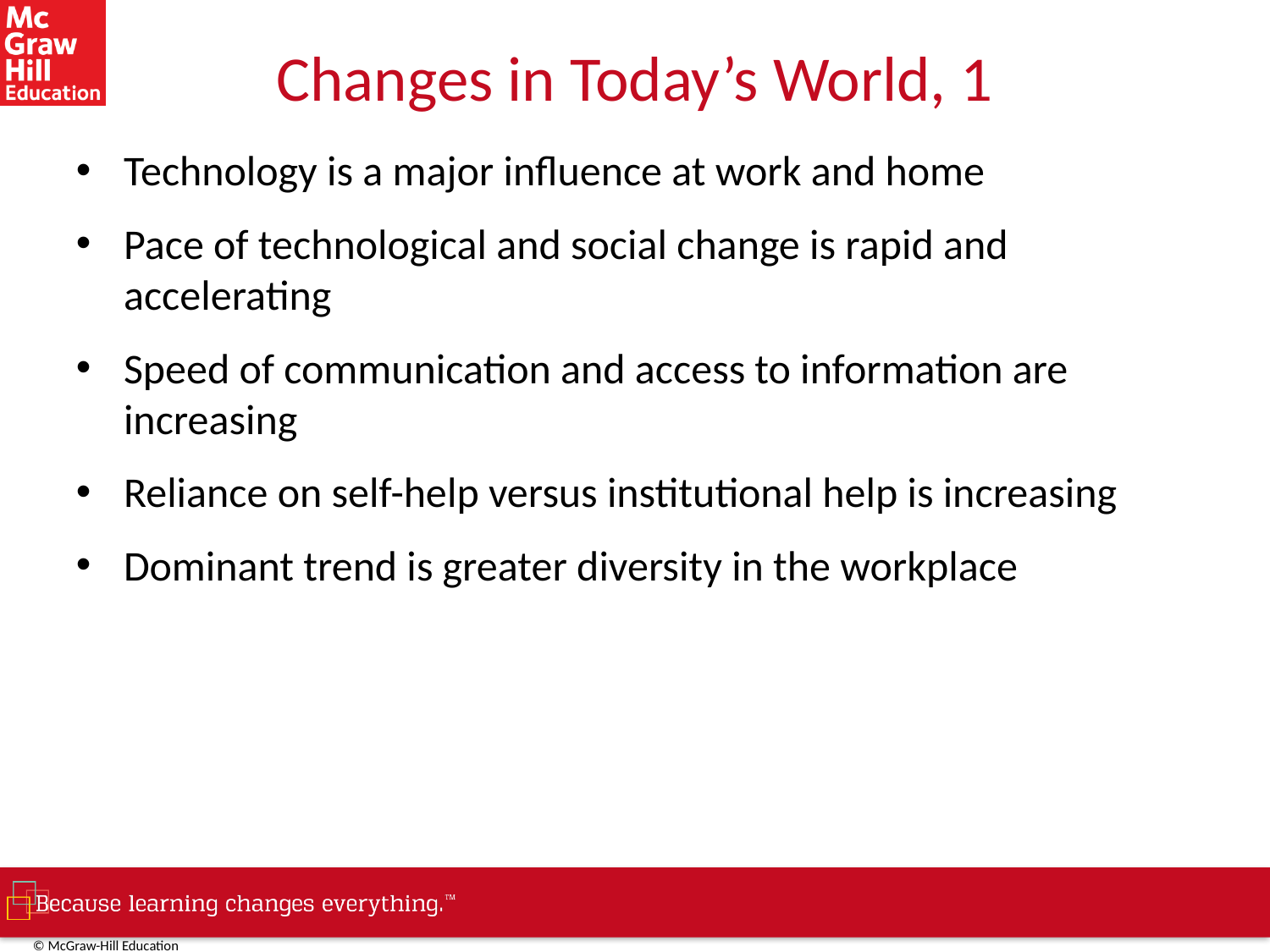

# Changes in Today’s World, 1
Technology is a major influence at work and home
Pace of technological and social change is rapid and accelerating
Speed of communication and access to information are increasing
Reliance on self-help versus institutional help is increasing
Dominant trend is greater diversity in the workplace